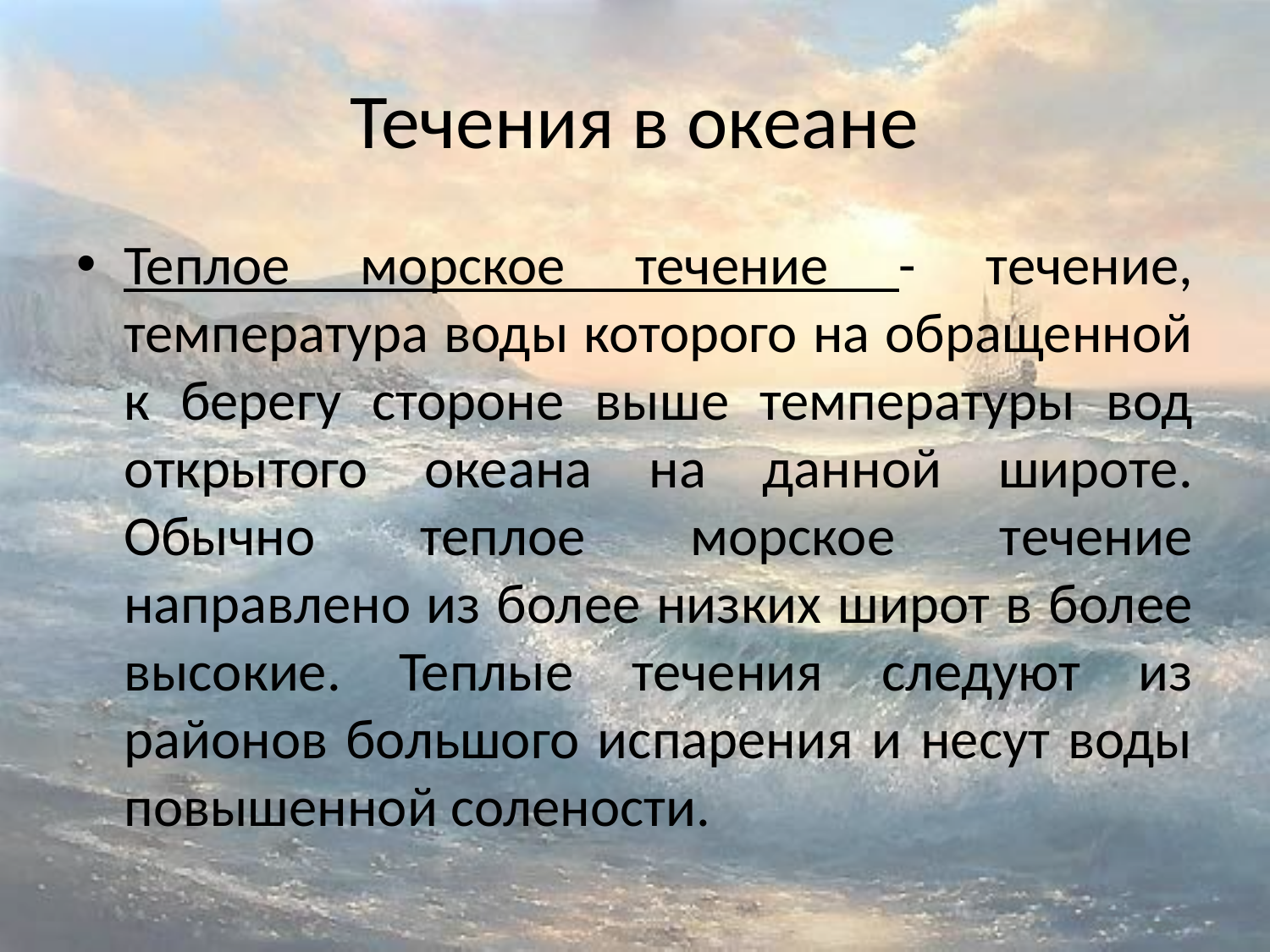

# Течения в океане
Теплое морское течение - течение, температура воды которого на обращенной к берегу стороне выше температуры вод открытого океана на данной широте. Обычно теплое морское течение направлено из более низких широт в более высокие. Теплые течения следуют из районов большого испарения и несут воды повышенной солености.